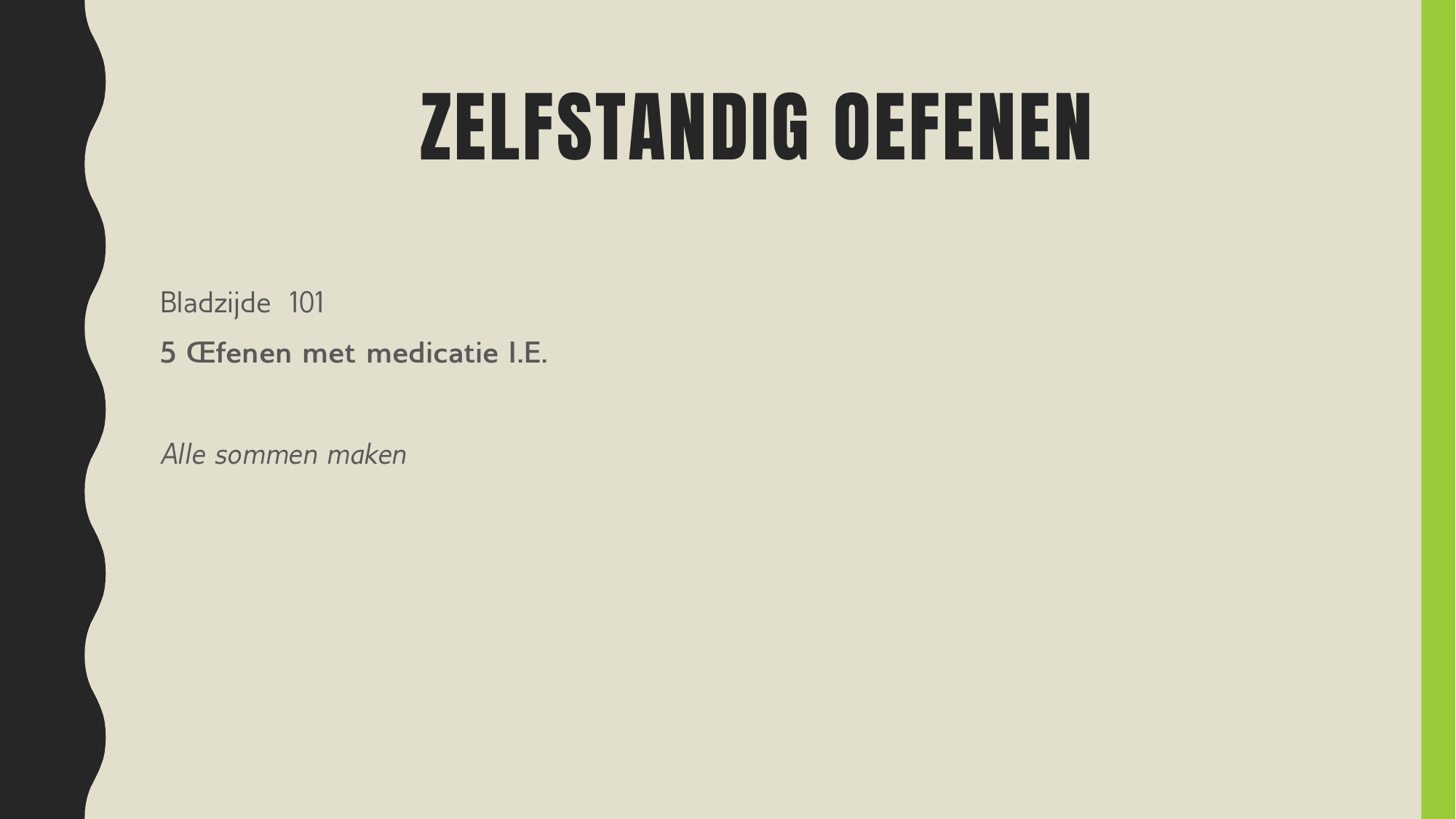

# Zelfstandig oefenen
Bladzijde  101
5 Oefenen met medicatie I.E.

Alle sommen maken